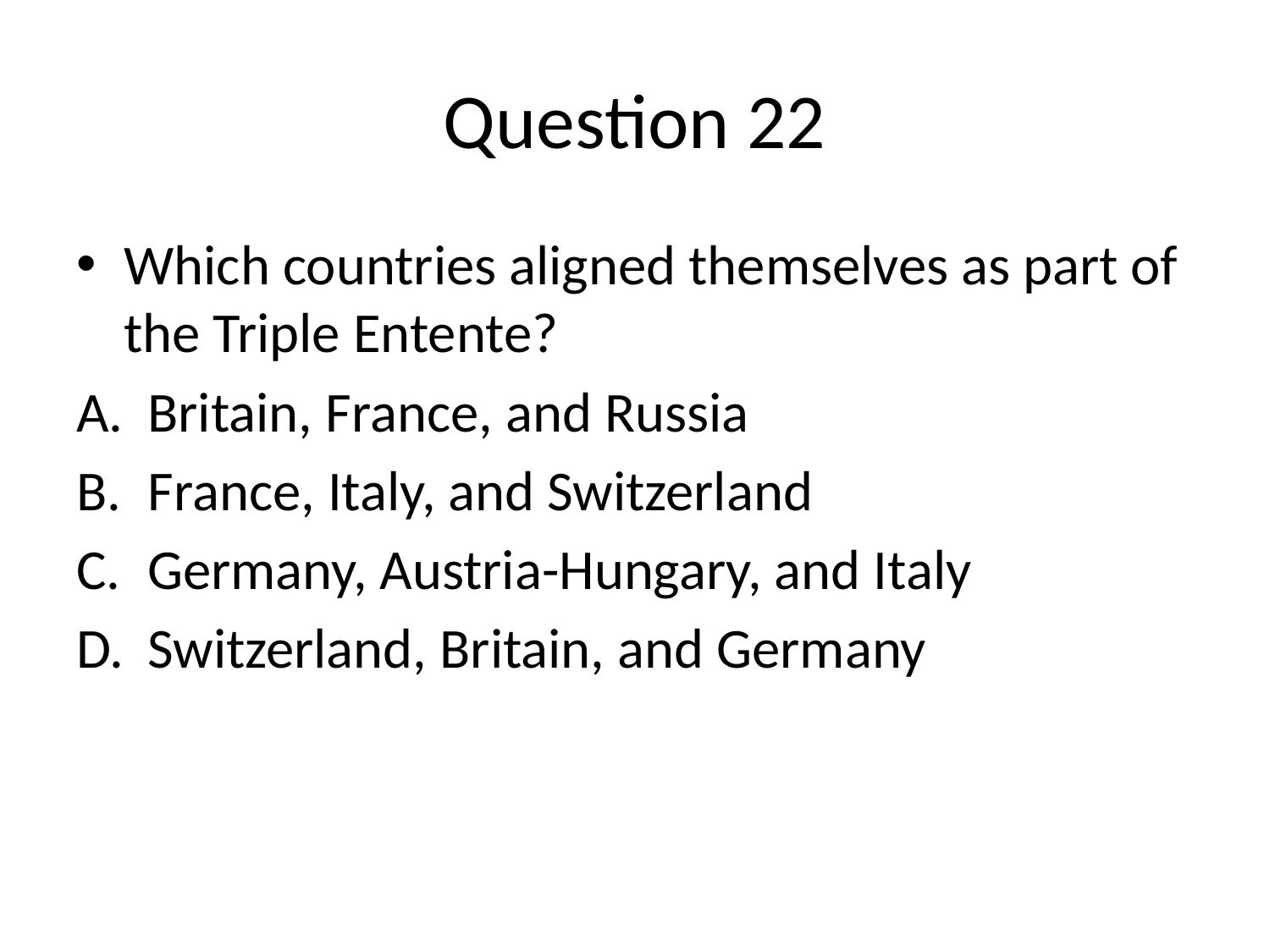

# Question 22
Which countries aligned themselves as part of the Triple Entente?
Britain, France, and Russia
France, Italy, and Switzerland
Germany, Austria-Hungary, and Italy
Switzerland, Britain, and Germany